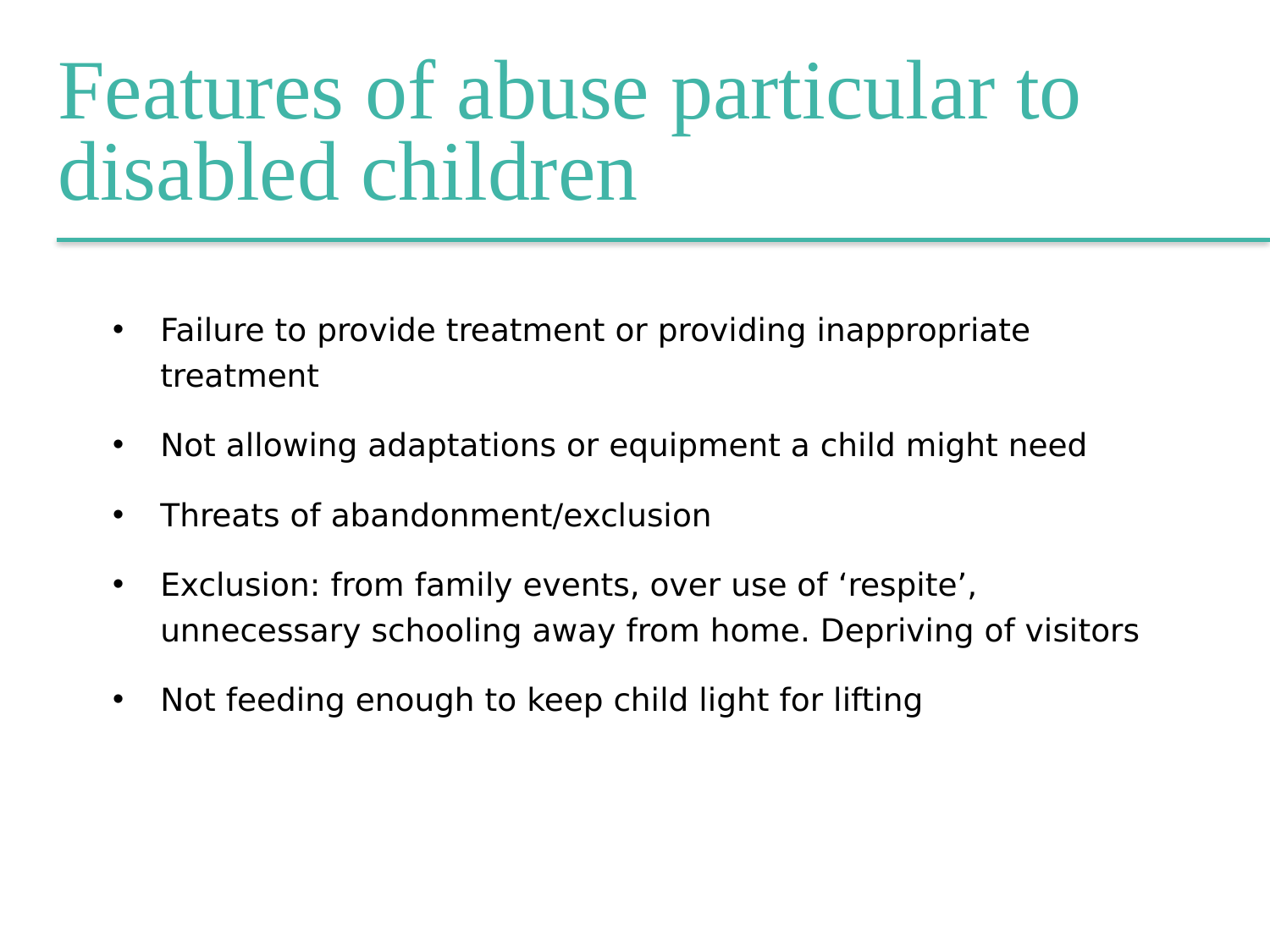

Features of abuse particular to
disabled children
Failure to provide treatment or providing inappropriate treatment
Not allowing adaptations or equipment a child might need
Threats of abandonment/exclusion
Exclusion: from family events, over use of ‘respite’, unnecessary schooling away from home. Depriving of visitors
Not feeding enough to keep child light for lifting